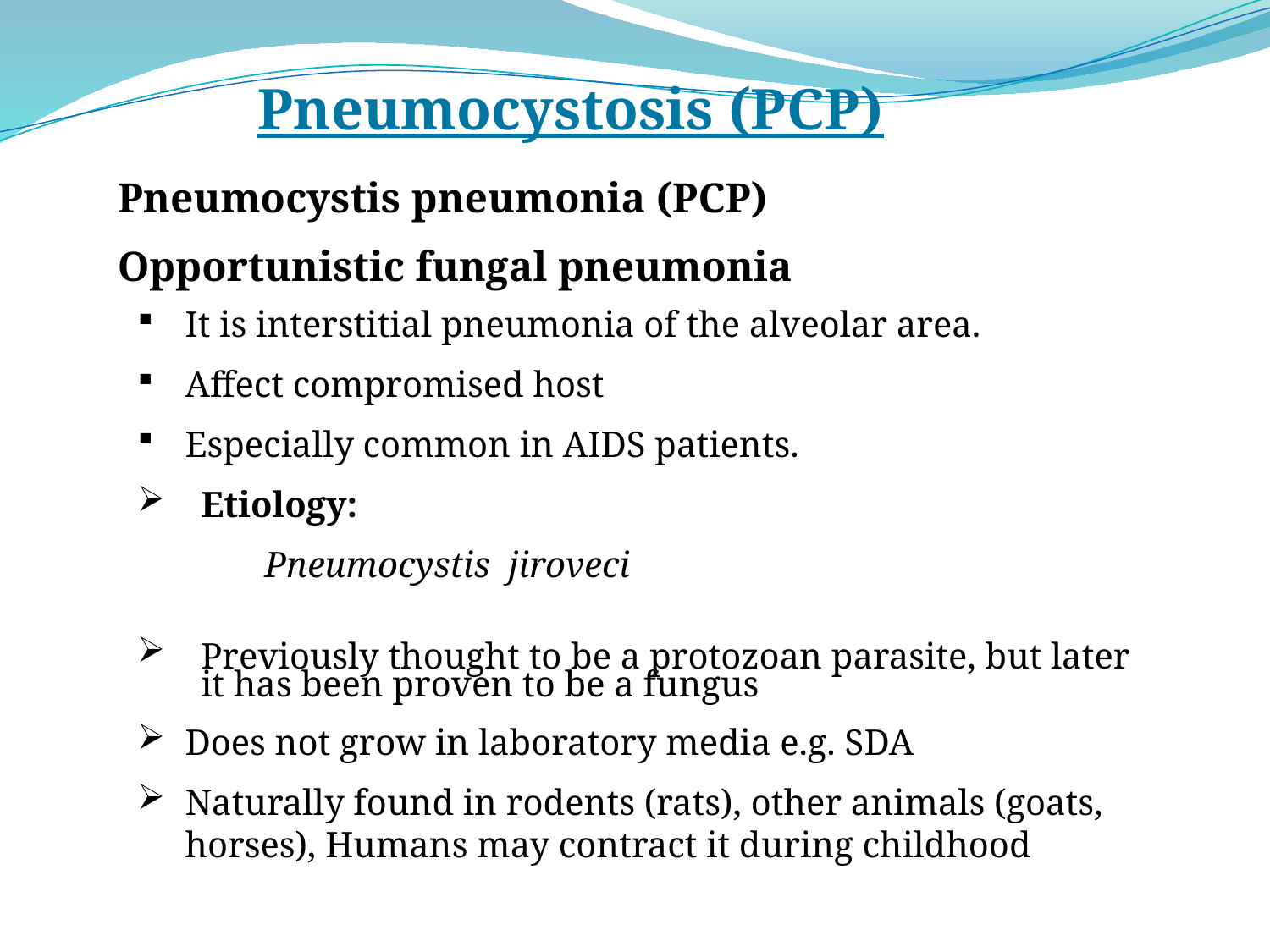

Pneumocystosis (PCP)
Pneumocystis pneumonia (PCP)
Opportunistic fungal pneumonia
It is interstitial pneumonia of the alveolar area.
Affect compromised host
Especially common in AIDS patients.
Etiology:
Pneumocystis  jiroveci

Previously thought to be a protozoan parasite, but later it has been proven to be a fungus
Does not grow in laboratory media e.g. SDA
Naturally found in rodents (rats), other animals (goats, horses), Humans may contract it during childhood